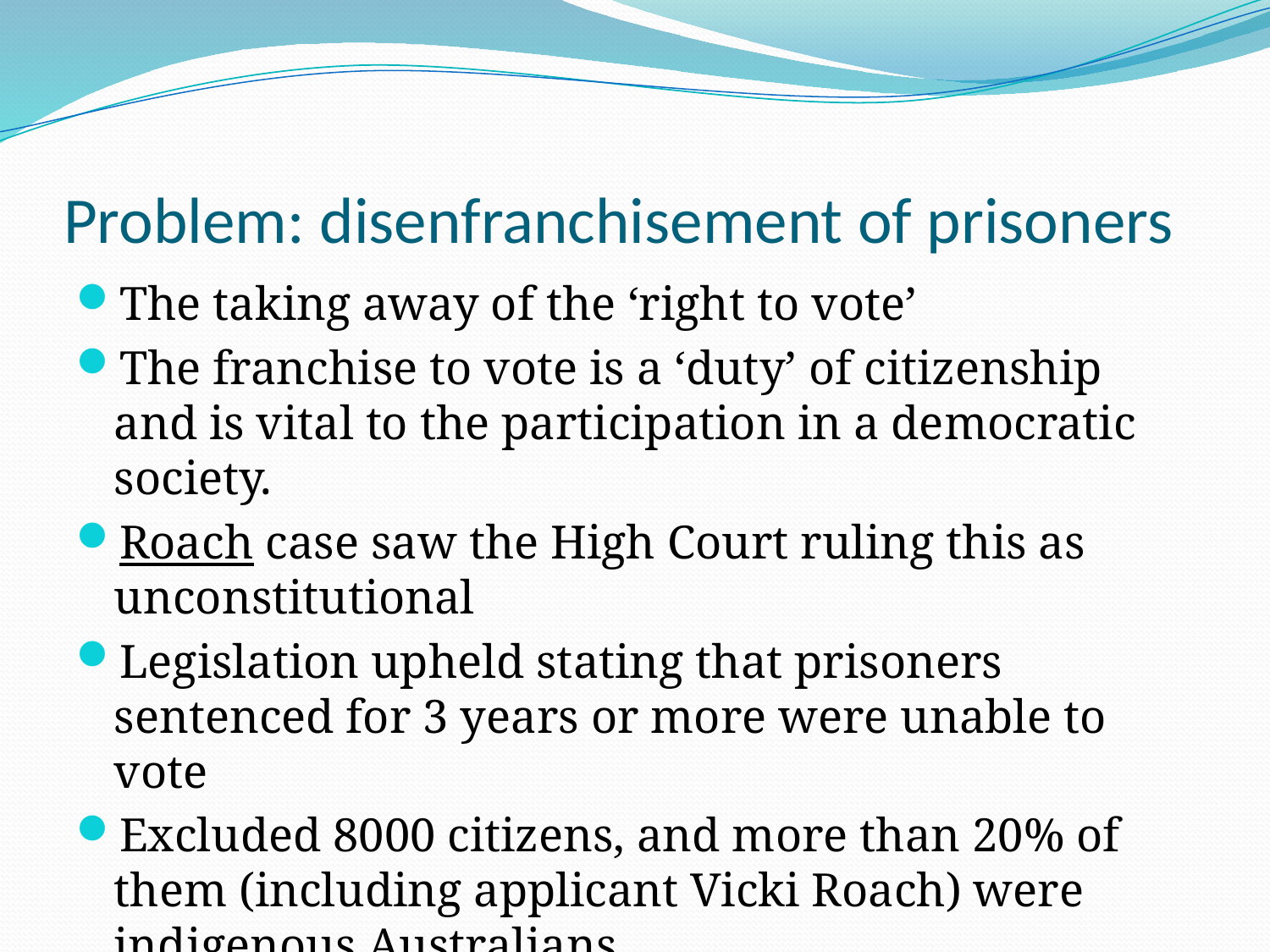

# Problem: disenfranchisement of prisoners
The taking away of the ‘right to vote’
The franchise to vote is a ‘duty’ of citizenship and is vital to the participation in a democratic society.
Roach case saw the High Court ruling this as unconstitutional
Legislation upheld stating that prisoners sentenced for 3 years or more were unable to vote
Excluded 8000 citizens, and more than 20% of them (including applicant Vicki Roach) were indigenous Australians